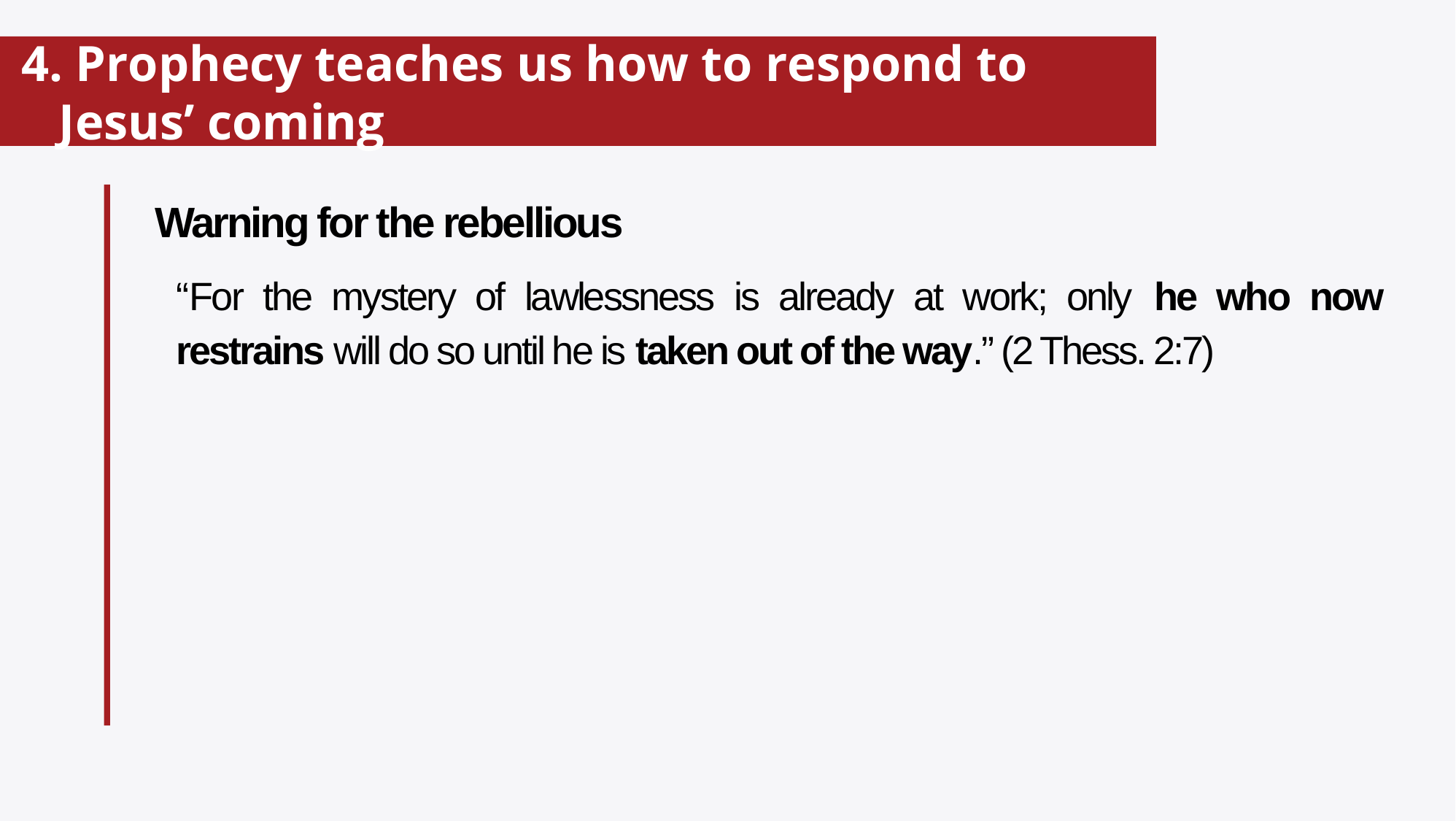

# 4. Prophecy teaches us how to respond to Jesus’ coming
Warning for the rebellious
“For the mystery of lawlessness is already at work; only he who now restrains will do so until he is taken out of the way.” (2 Thess. 2:7)